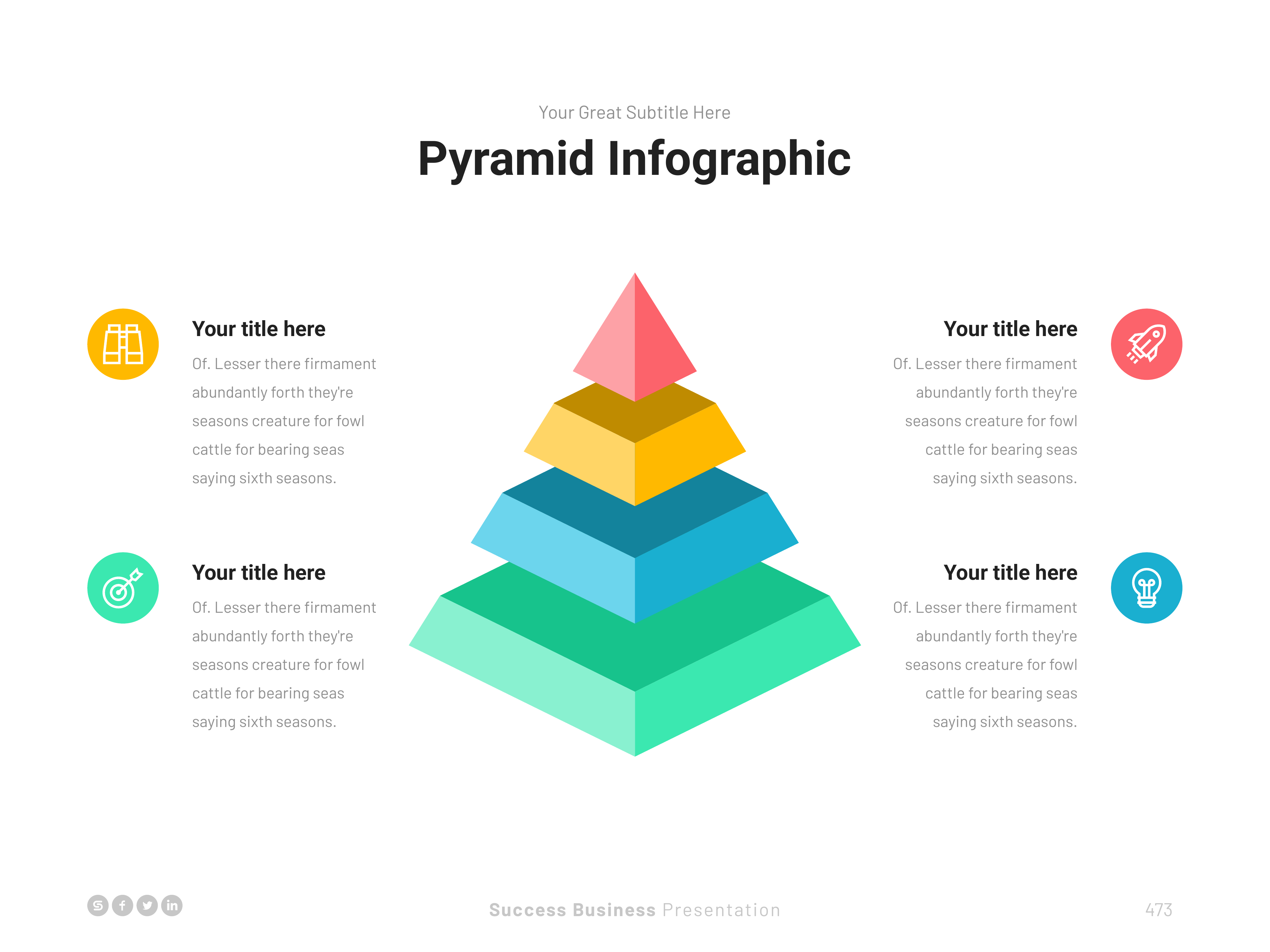

Your Great Subtitle Here
Pyramid Infographic

Your title here
Of. Lesser there firmament abundantly forth they're seasons creature for fowl cattle for bearing seas saying sixth seasons.
Your title here
Of. Lesser there firmament abundantly forth they're seasons creature for fowl cattle for bearing seas saying sixth seasons.

Your title here
Of. Lesser there firmament abundantly forth they're seasons creature for fowl cattle for bearing seas saying sixth seasons.
Your title here
Of. Lesser there firmament abundantly forth they're seasons creature for fowl cattle for bearing seas saying sixth seasons.